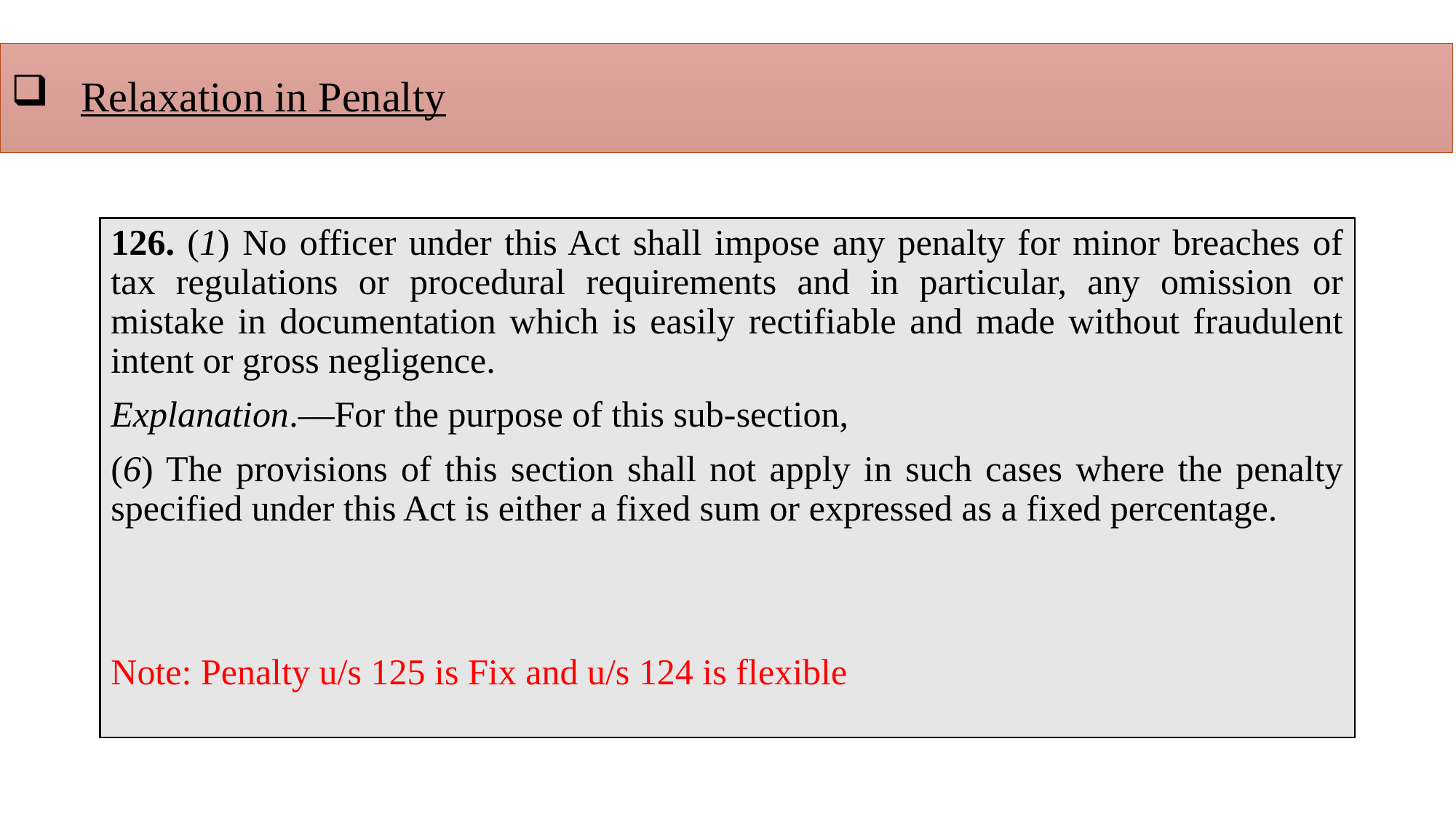

# Relaxation in Penalty
126. (1) No officer under this Act shall impose any penalty for minor breaches of tax regulations or procedural requirements and in particular, any omission or mistake in documentation which is easily rectifiable and made without fraudulent intent or gross negligence.
Explanation.––For the purpose of this sub-section,
(6) The provisions of this section shall not apply in such cases where the penalty specified under this Act is either a fixed sum or expressed as a fixed percentage.

Note: Penalty u/s 125 is Fix and u/s 124 is flexible